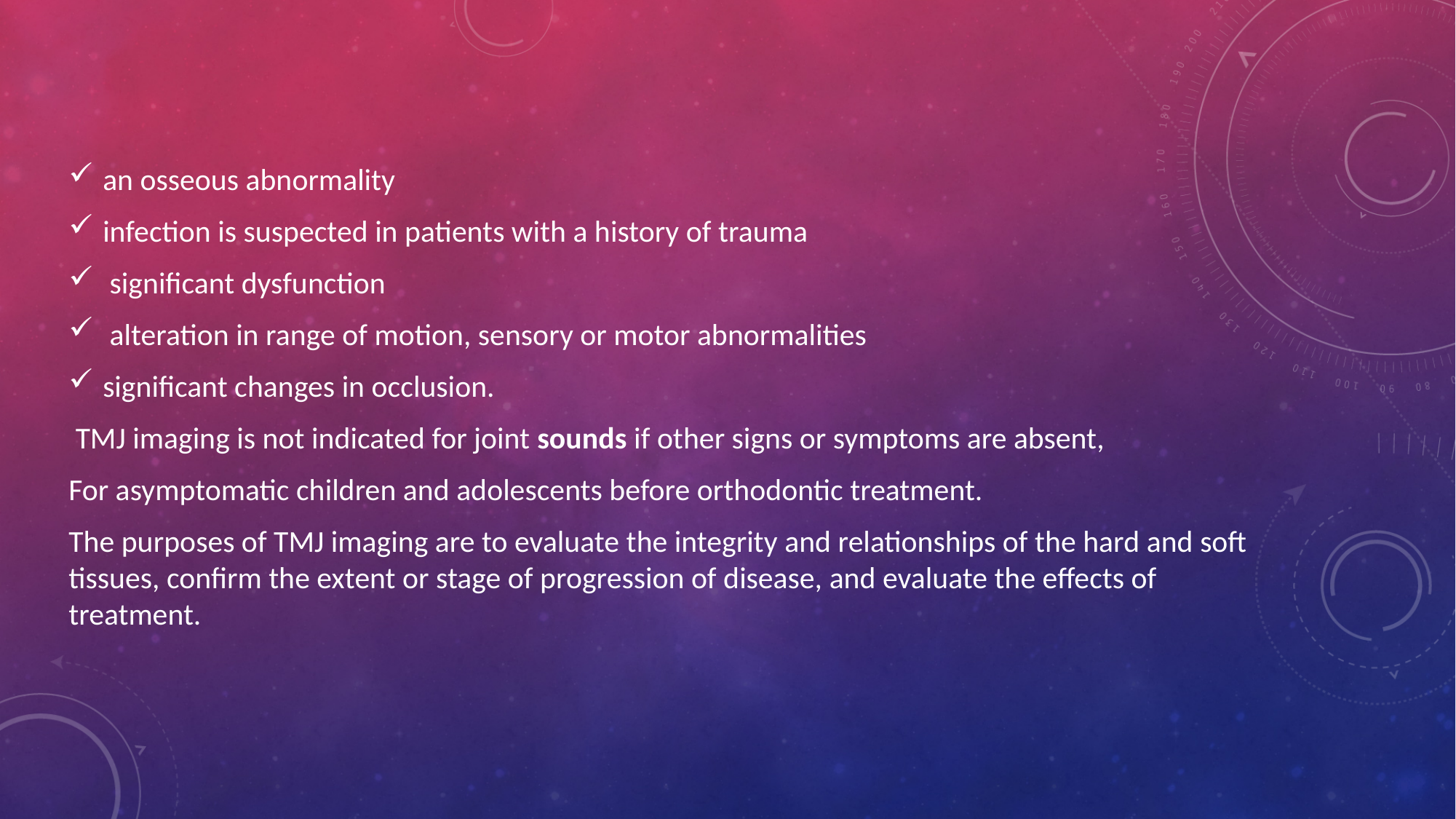

an osseous abnormality
infection is suspected in patients with a history of trauma
 significant dysfunction
 alteration in range of motion, sensory or motor abnormalities
significant changes in occlusion.
 TMJ imaging is not indicated for joint sounds if other signs or symptoms are absent,
For asymptomatic children and adolescents before orthodontic treatment.
The purposes of TMJ imaging are to evaluate the integrity and relationships of the hard and soft tissues, confirm the extent or stage of progression of disease, and evaluate the effects of treatment.